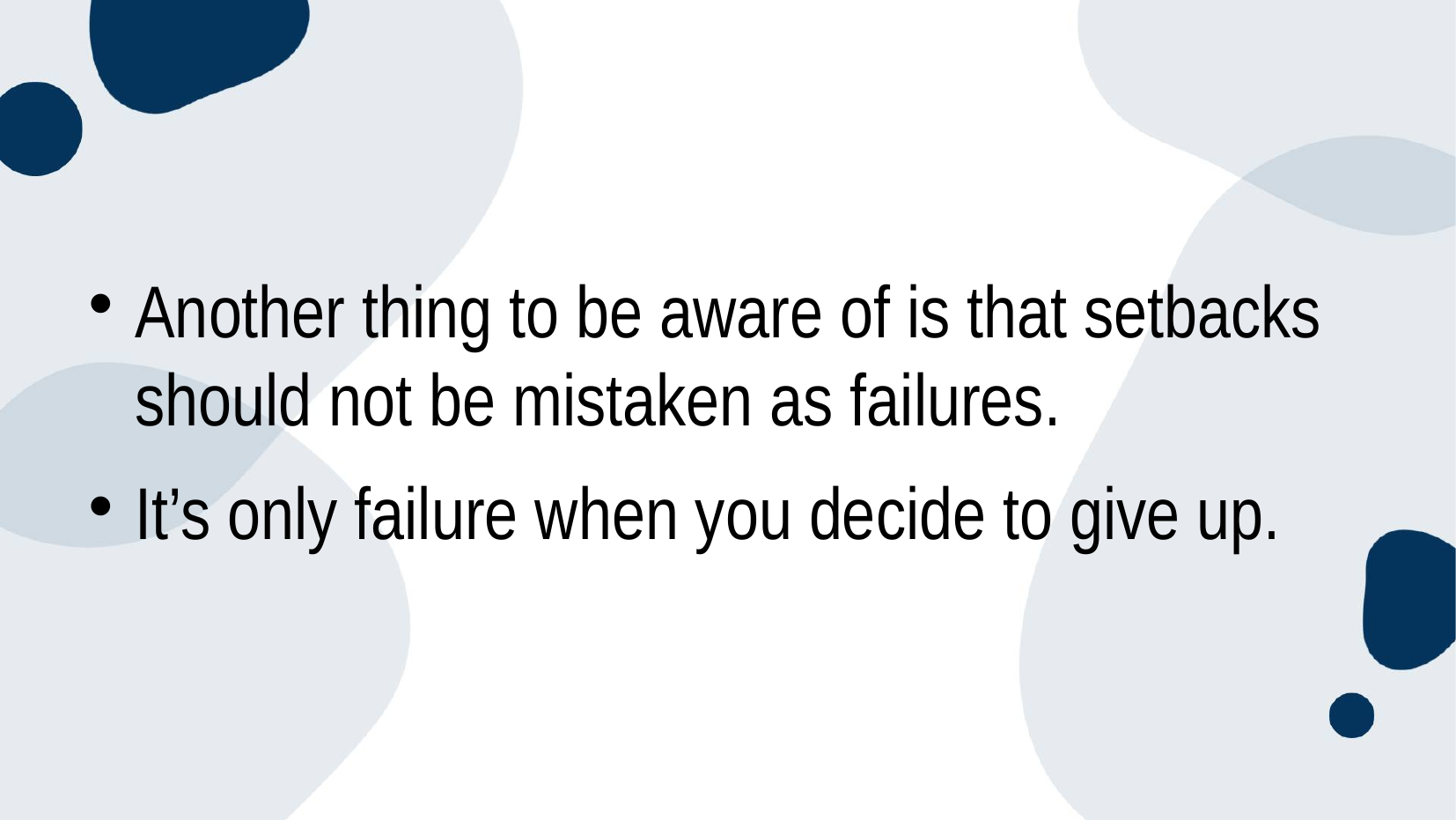

#
Another thing to be aware of is that setbacks should not be mistaken as failures.
It’s only failure when you decide to give up.